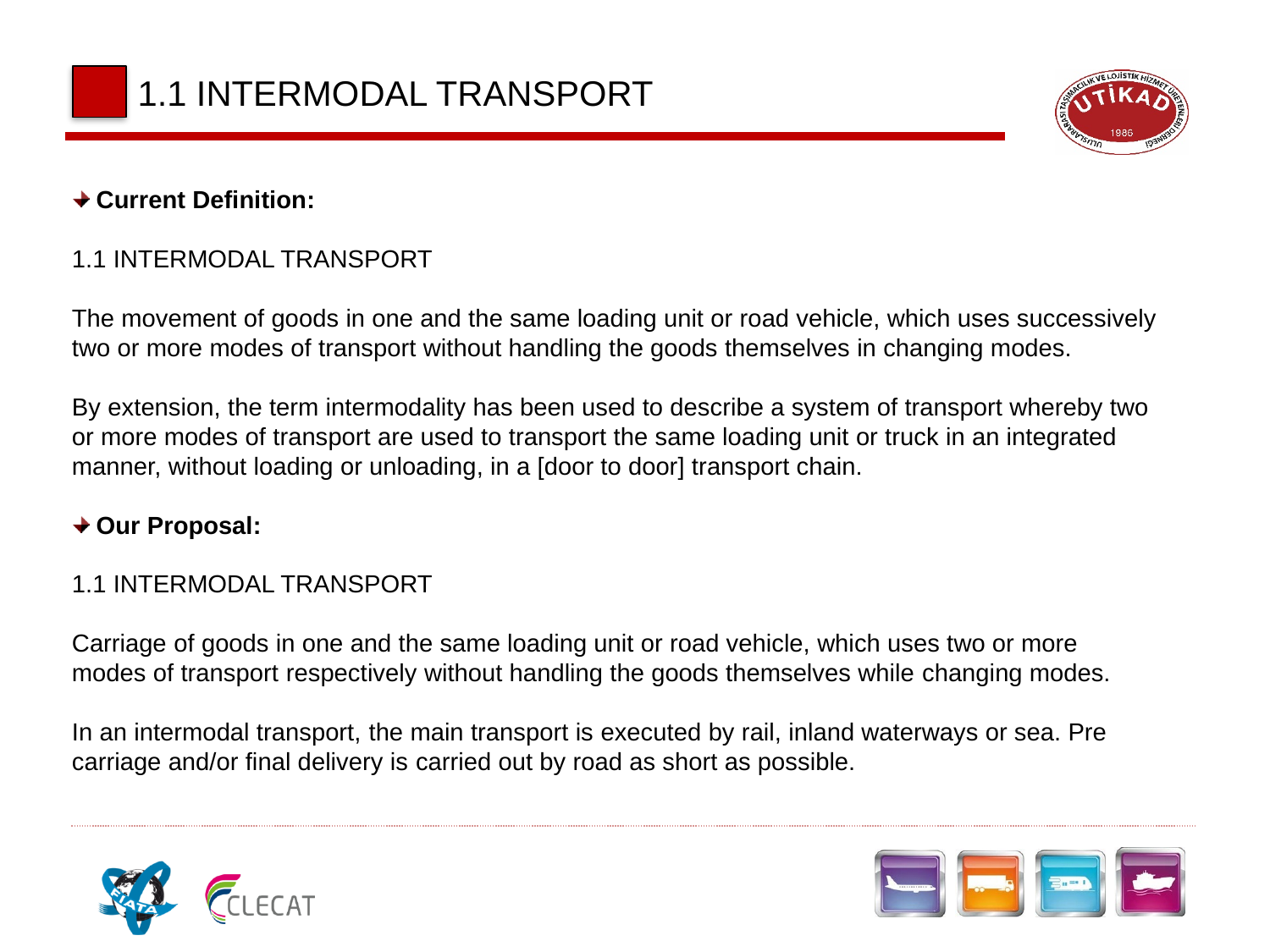

1.1 INTERMODAL TRANSPORT

 Current Definition:

1.1 INTERMODAL TRANSPORT

The movement of goods in one and the same loading unit or road vehicle, which uses successively two or more modes of transport without handling the goods themselves in changing modes.

By extension, the term intermodality has been used to describe a system of transport whereby two or more modes of transport are used to transport the same loading unit or truck in an integrated manner, without loading or unloading, in a [door to door] transport chain.

 Our Proposal:

1.1 INTERMODAL TRANSPORT

Carriage of goods in one and the same loading unit or road vehicle, which uses two or more modes of transport respectively without handling the goods themselves while changing modes.

In an intermodal transport, the main transport is executed by rail, inland waterways or sea. Pre carriage and/or final delivery is carried out by road as short as possible.